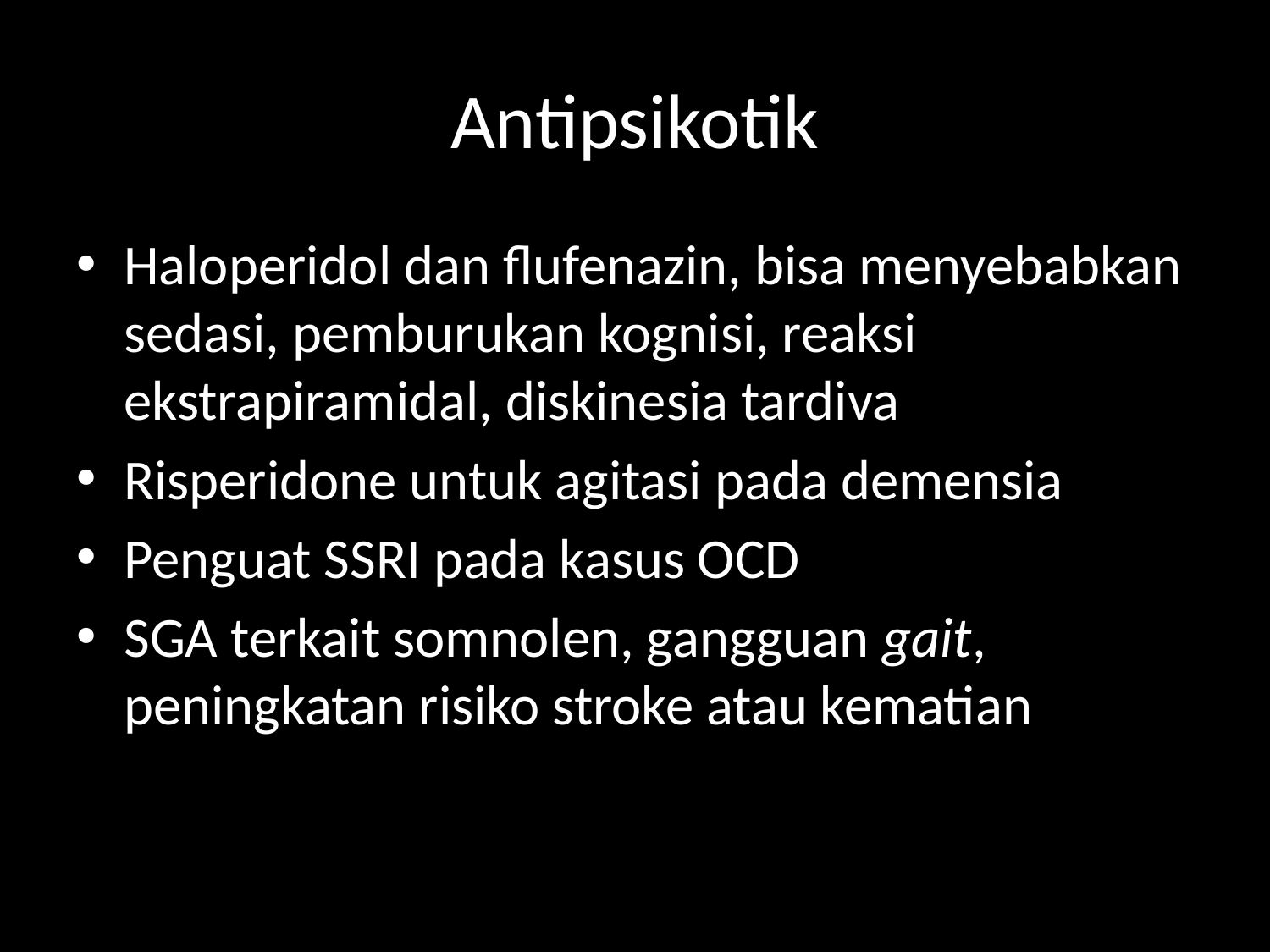

# Antipsikotik
Haloperidol dan flufenazin, bisa menyebabkan sedasi, pemburukan kognisi, reaksi ekstrapiramidal, diskinesia tardiva
Risperidone untuk agitasi pada demensia
Penguat SSRI pada kasus OCD
SGA terkait somnolen, gangguan gait, peningkatan risiko stroke atau kematian